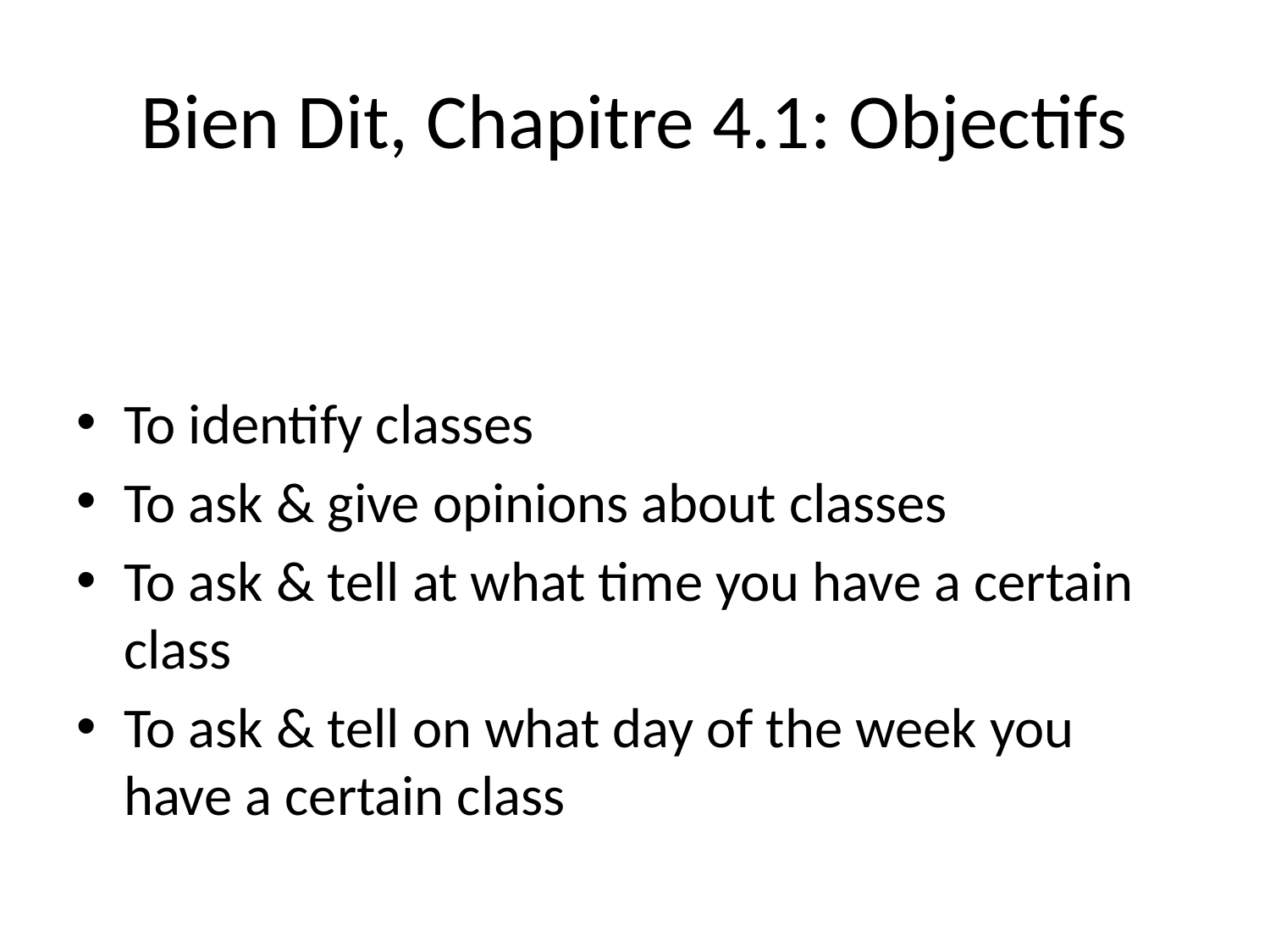

# Bien Dit, Chapitre 4.1: Objectifs
To identify classes
To ask & give opinions about classes
To ask & tell at what time you have a certain class
To ask & tell on what day of the week you have a certain class